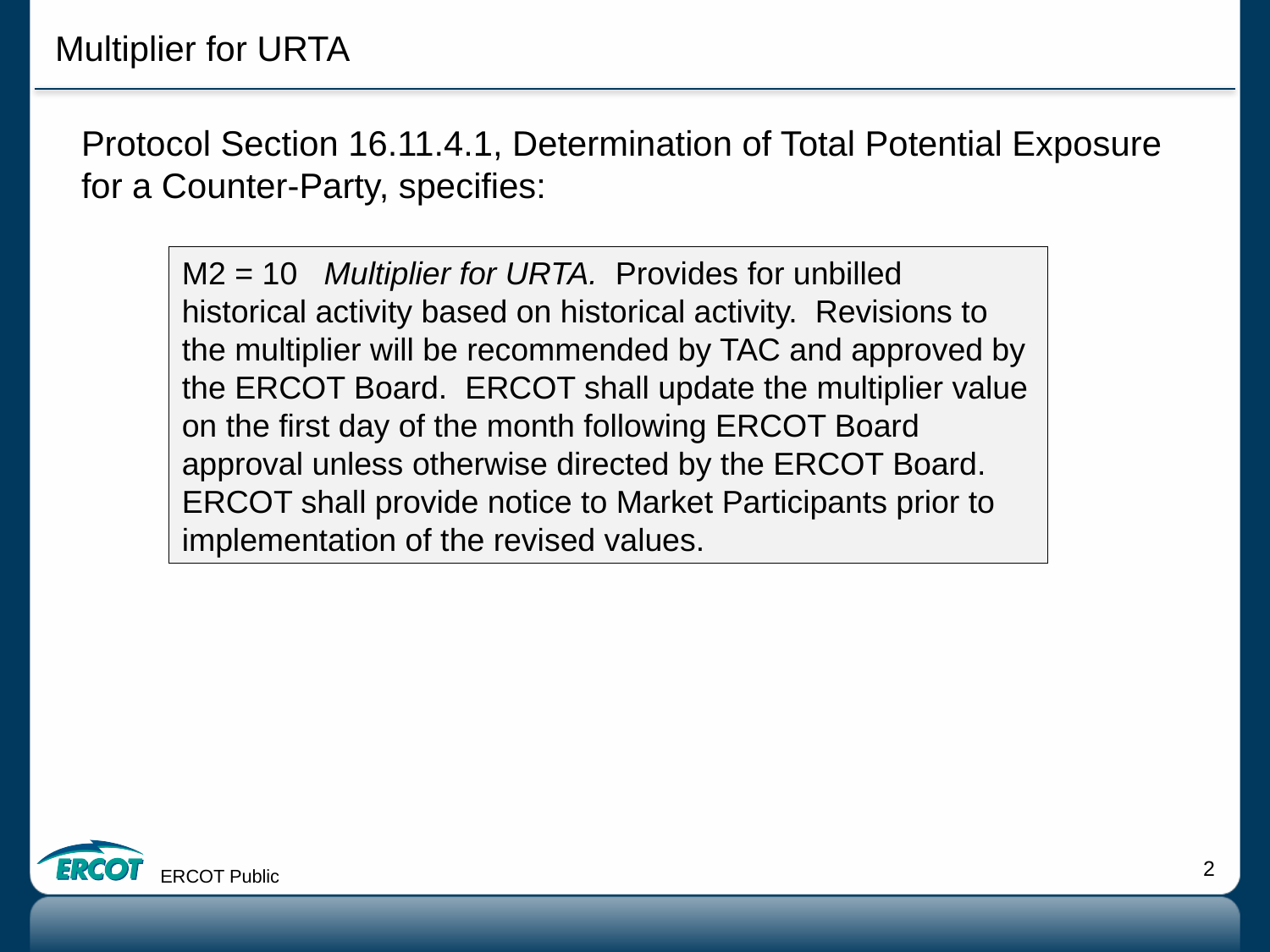

Multiplier for URTA
Protocol Section 16.11.4.1, Determination of Total Potential Exposure for a Counter-Party, specifies:
M2 = 10   Multiplier for URTA.  Provides for unbilled historical activity based on historical activity.  Revisions to the multiplier will be recommended by TAC and approved by the ERCOT Board.  ERCOT shall update the multiplier value on the first day of the month following ERCOT Board approval unless otherwise directed by the ERCOT Board.  ERCOT shall provide notice to Market Participants prior to implementation of the revised values.

ERCOT Public